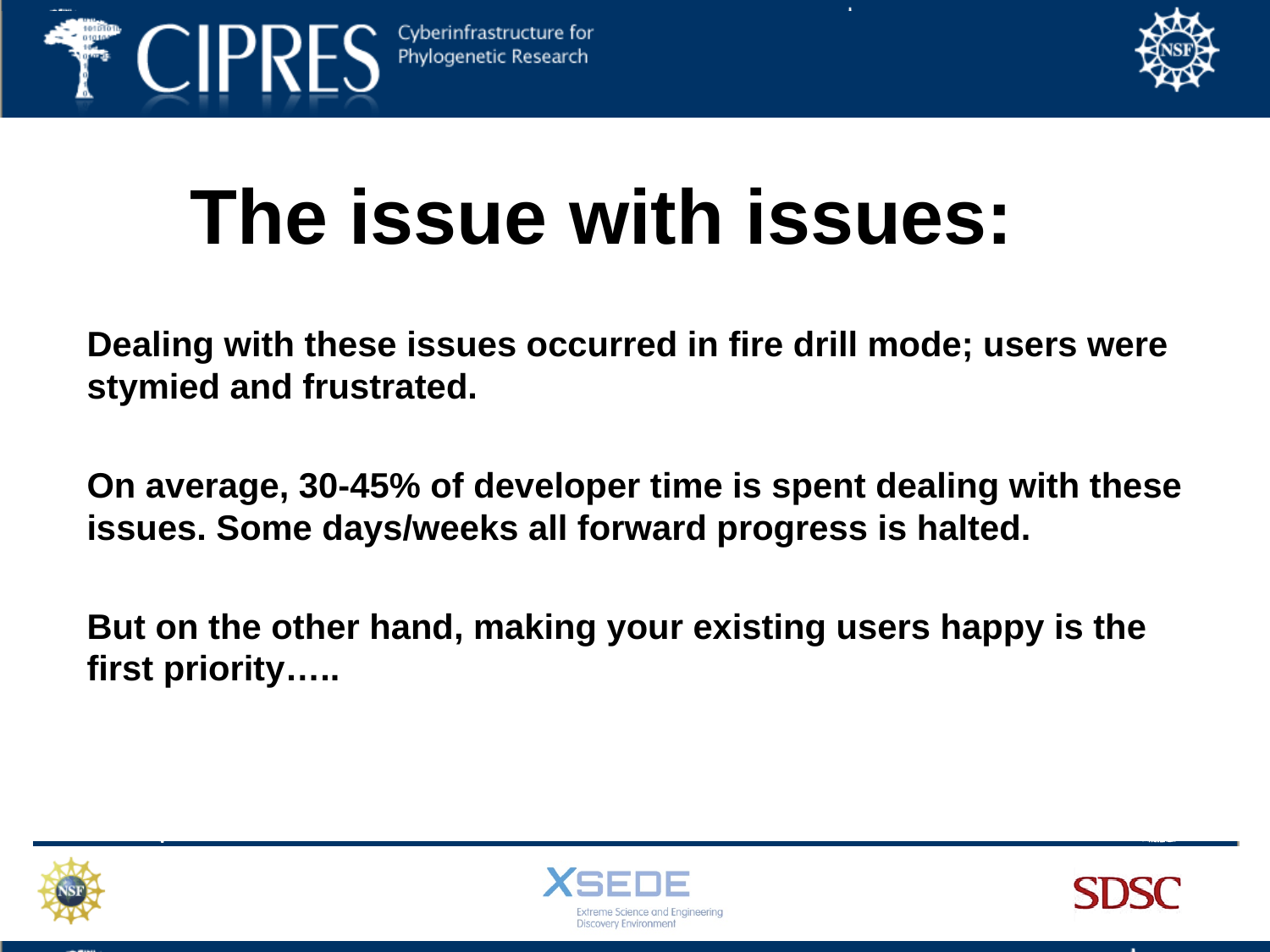

The issue with issues:
Dealing with these issues occurred in fire drill mode; users were stymied and frustrated.

On average, 30-45% of developer time is spent dealing with these issues. Some days/weeks all forward progress is halted.

But on the other hand, making your existing users happy is the first priority…..